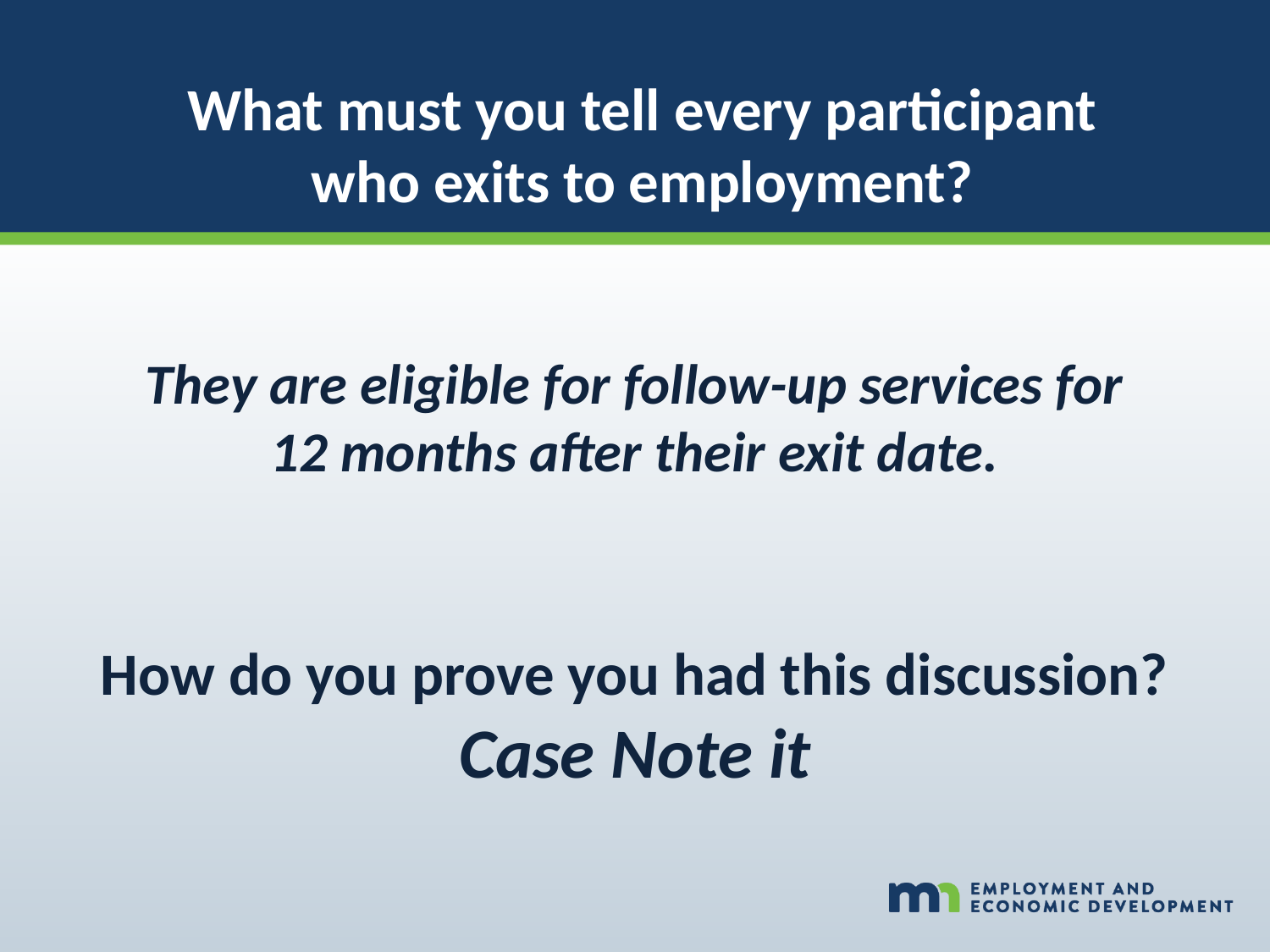

What must you tell every participant
who exits to employment?
# They are eligible for follow-up services for 12 months after their exit date. How do you prove you had this discussion? Case Note it